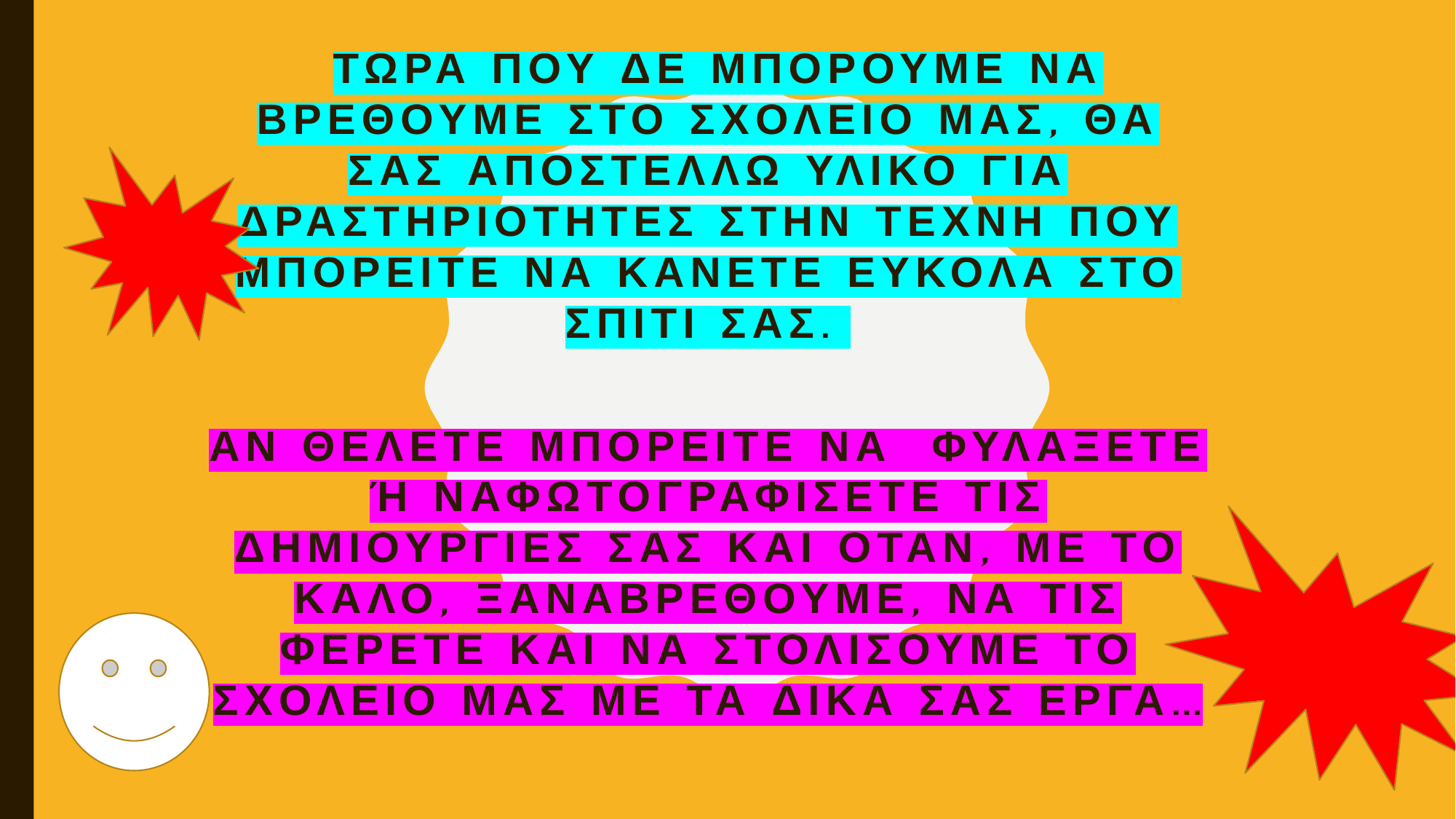

Τωρα που δε μπορουμε να βρεθουμε στο σχολειο μασ, θα σας αποστελλω υλικο για δραστηριοτητεσ στην τεχνη που μπορειτε να κανετε ευκολα στο σπιτι σας.

Αν θελετε μπορειτε να  φυλαξετε ή ναφωτογραφισετε τις δημιουργιεσ σας και οταν, με το καλο, ξαναβρεθουμε, να τις φερετε και να στολισουμε το σχολειο μασ με τα δικα σας εργα…